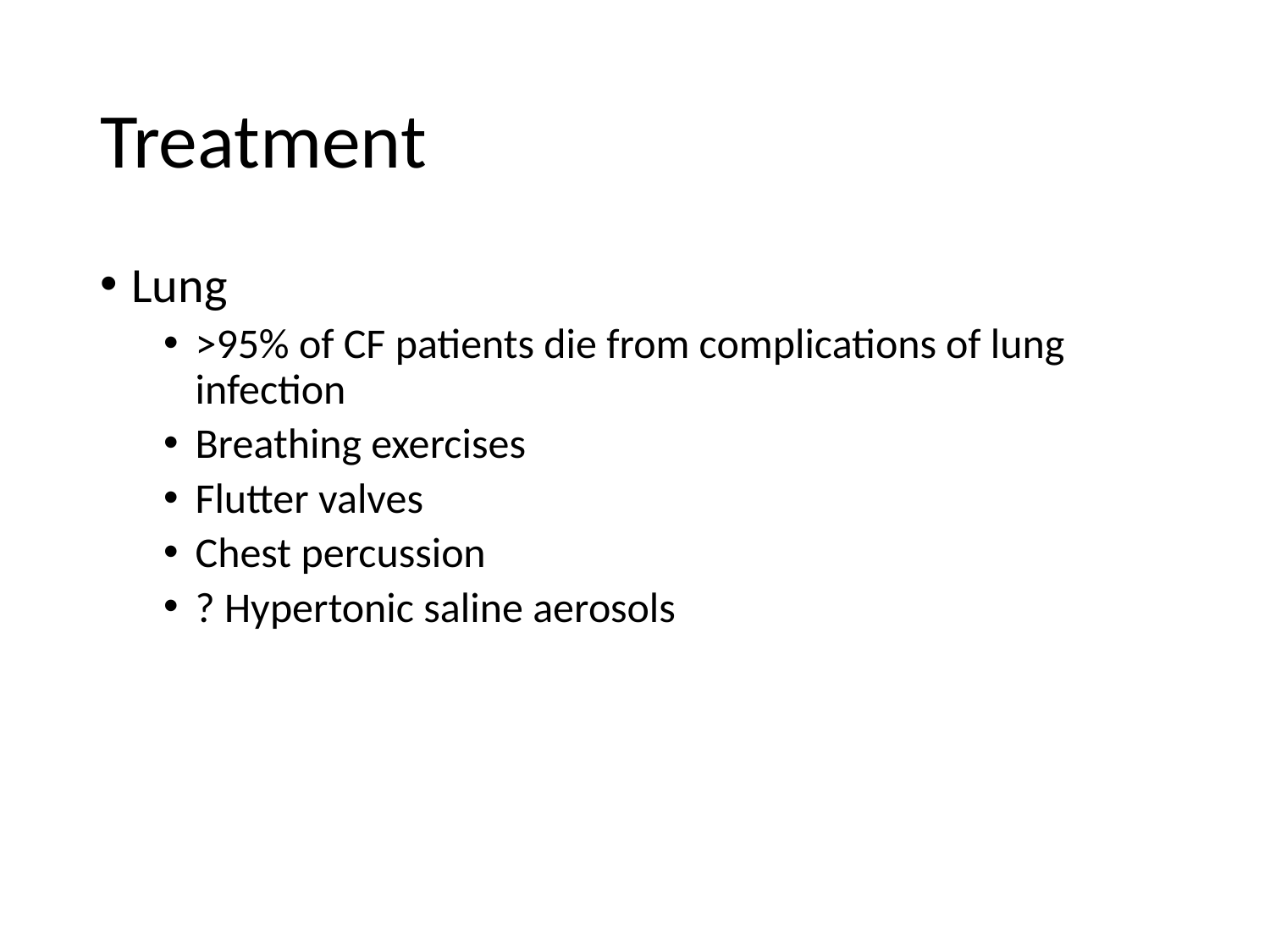

# Treatment
Lung
>95% of CF patients die from complications of lung infection
Breathing exercises
Flutter valves
Chest percussion
? Hypertonic saline aerosols